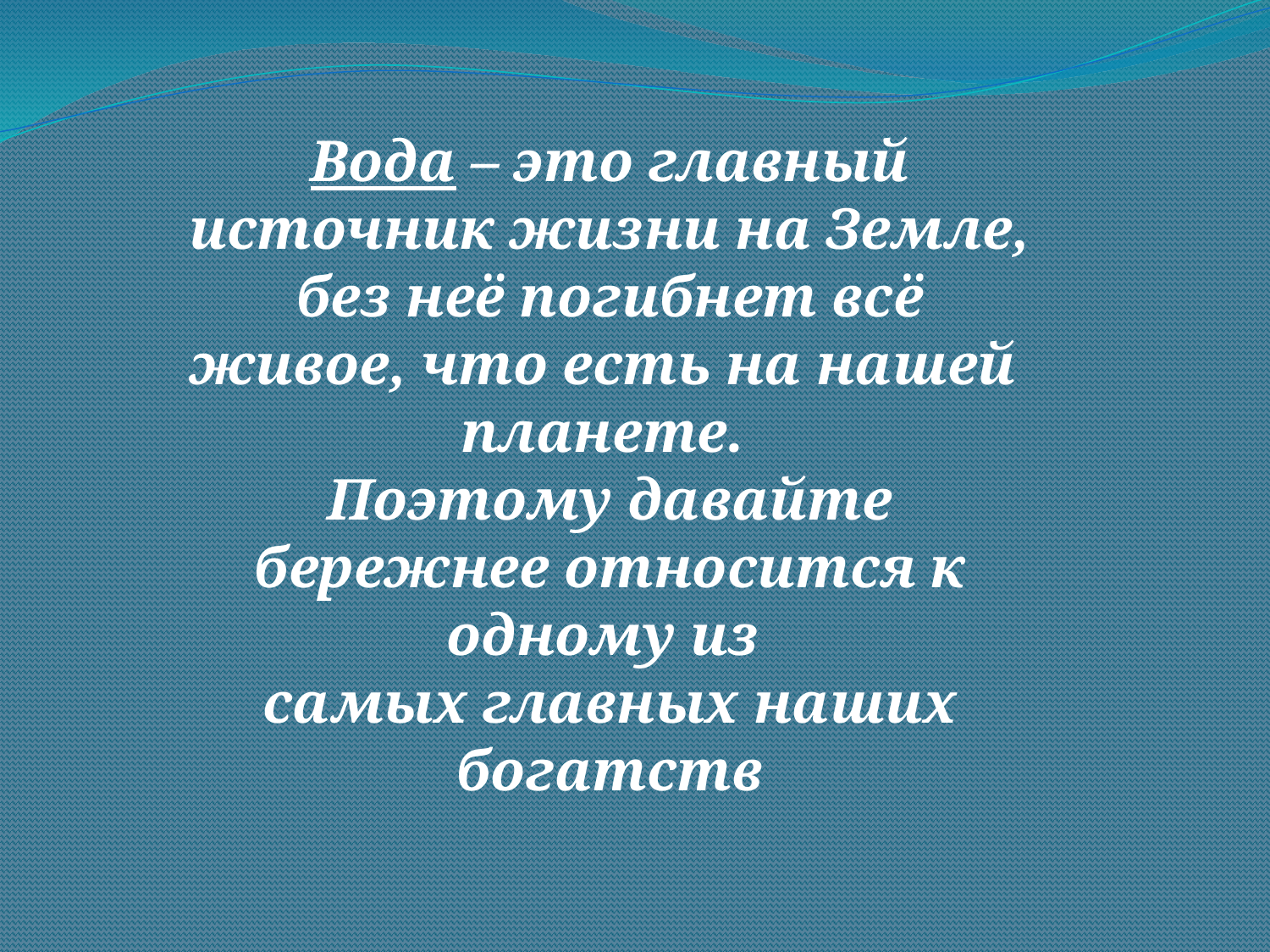

Вода – это главный источник жизни на Земле, без неё погибнет всё живое, что есть на нашей
планете.
Поэтому давайте бережнее относится к одному из
самых главных наших богатств